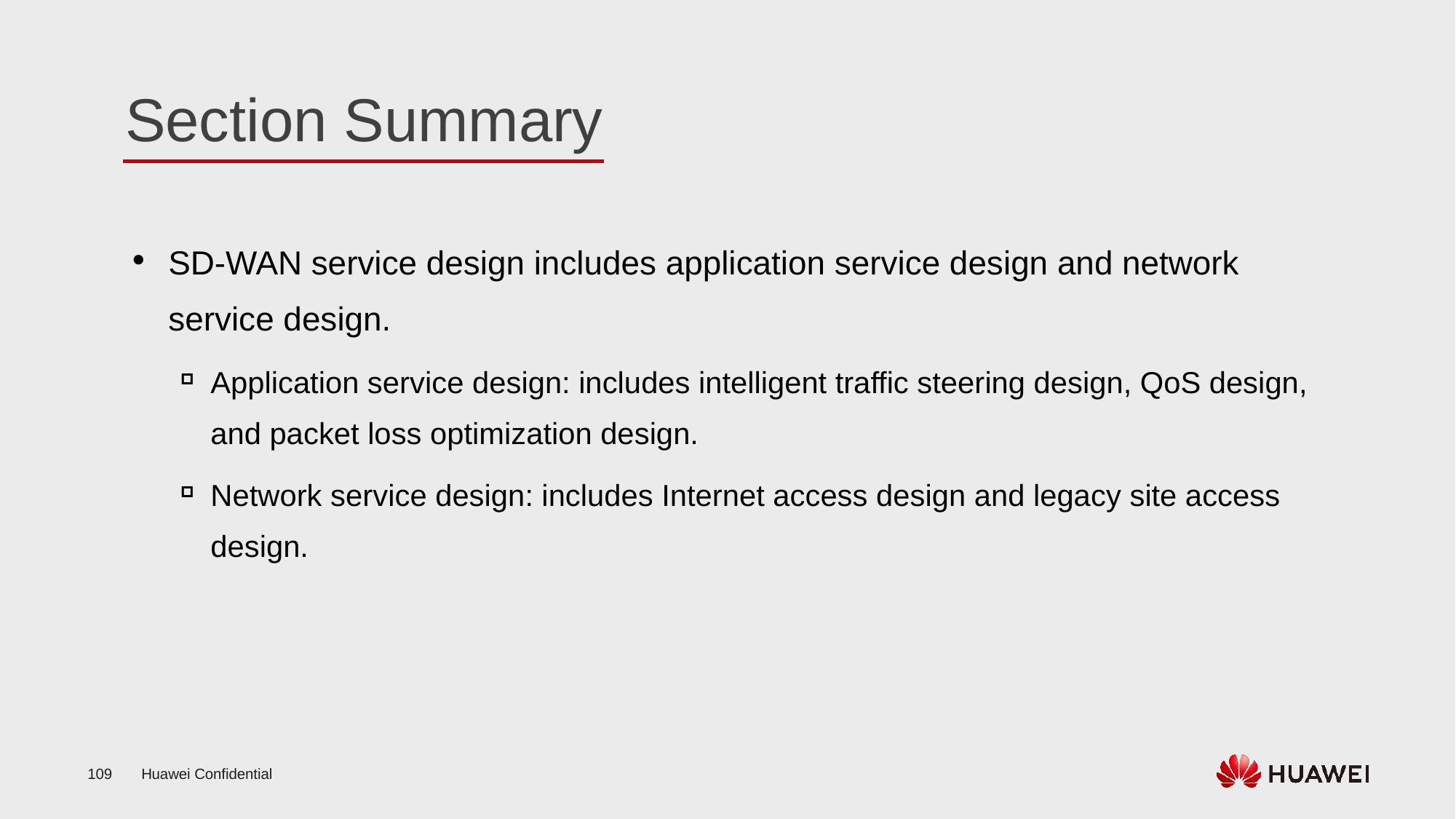

SD-WAN service design includes application service design and network service design.
Application service design: includes intelligent traffic steering design, QoS design, and packet loss optimization design.
Network service design: includes Internet access design and legacy site access design.